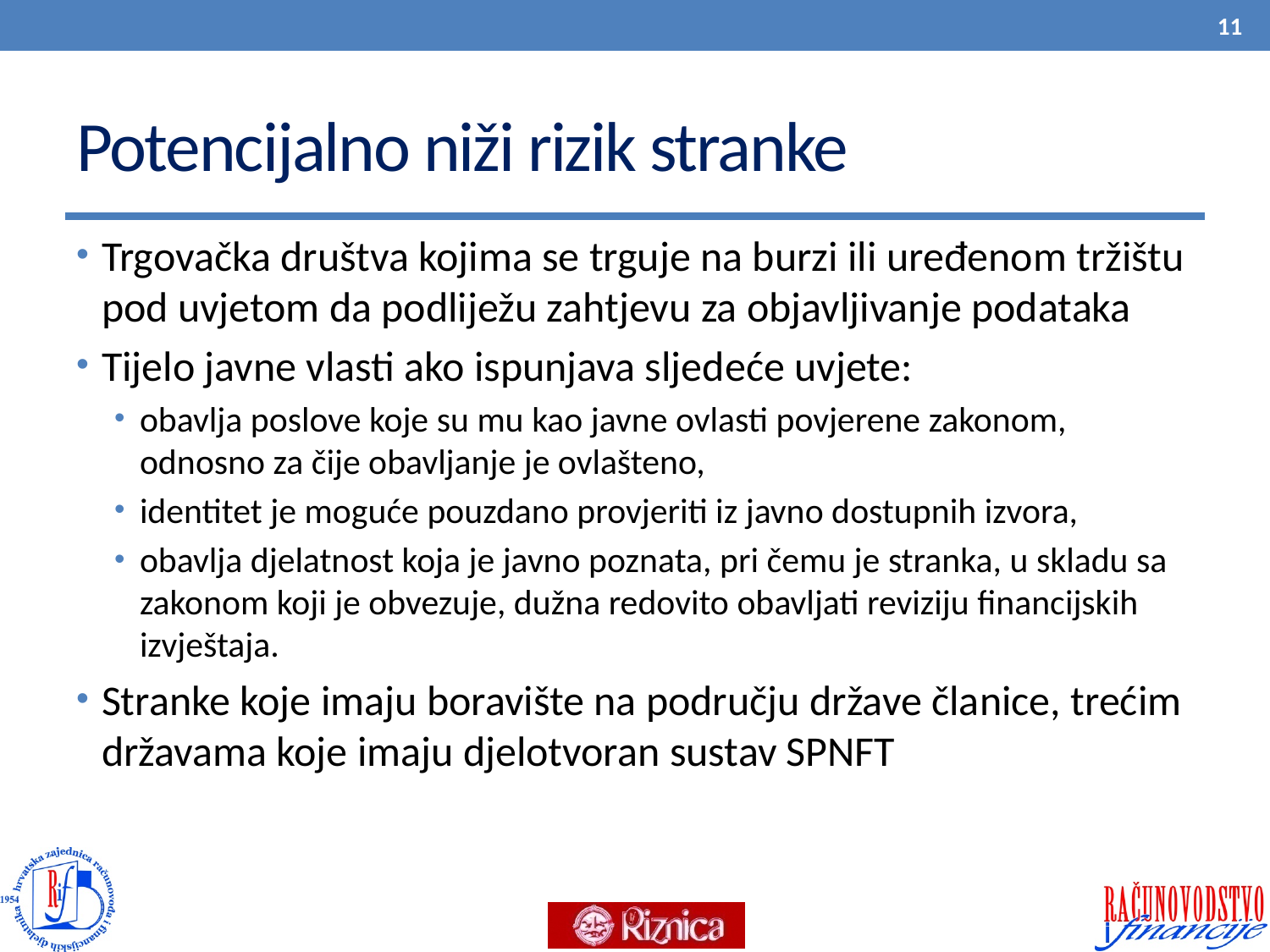

11
# Potencijalno niži rizik stranke
Trgovačka društva kojima se trguje na burzi ili uređenom tržištu pod uvjetom da podliježu zahtjevu za objavljivanje podataka
Tijelo javne vlasti ako ispunjava sljedeće uvjete:
obavlja poslove koje su mu kao javne ovlasti povjerene zakonom, odnosno za čije obavljanje je ovlašteno,
identitet je moguće pouzdano provjeriti iz javno dostupnih izvora,
obavlja djelatnost koja je javno poznata, pri čemu je stranka, u skladu sa zakonom koji je obvezuje, dužna redovito obavljati reviziju financijskih izvještaja.
Stranke koje imaju boravište na području države članice, trećim državama koje imaju djelotvoran sustav SPNFT